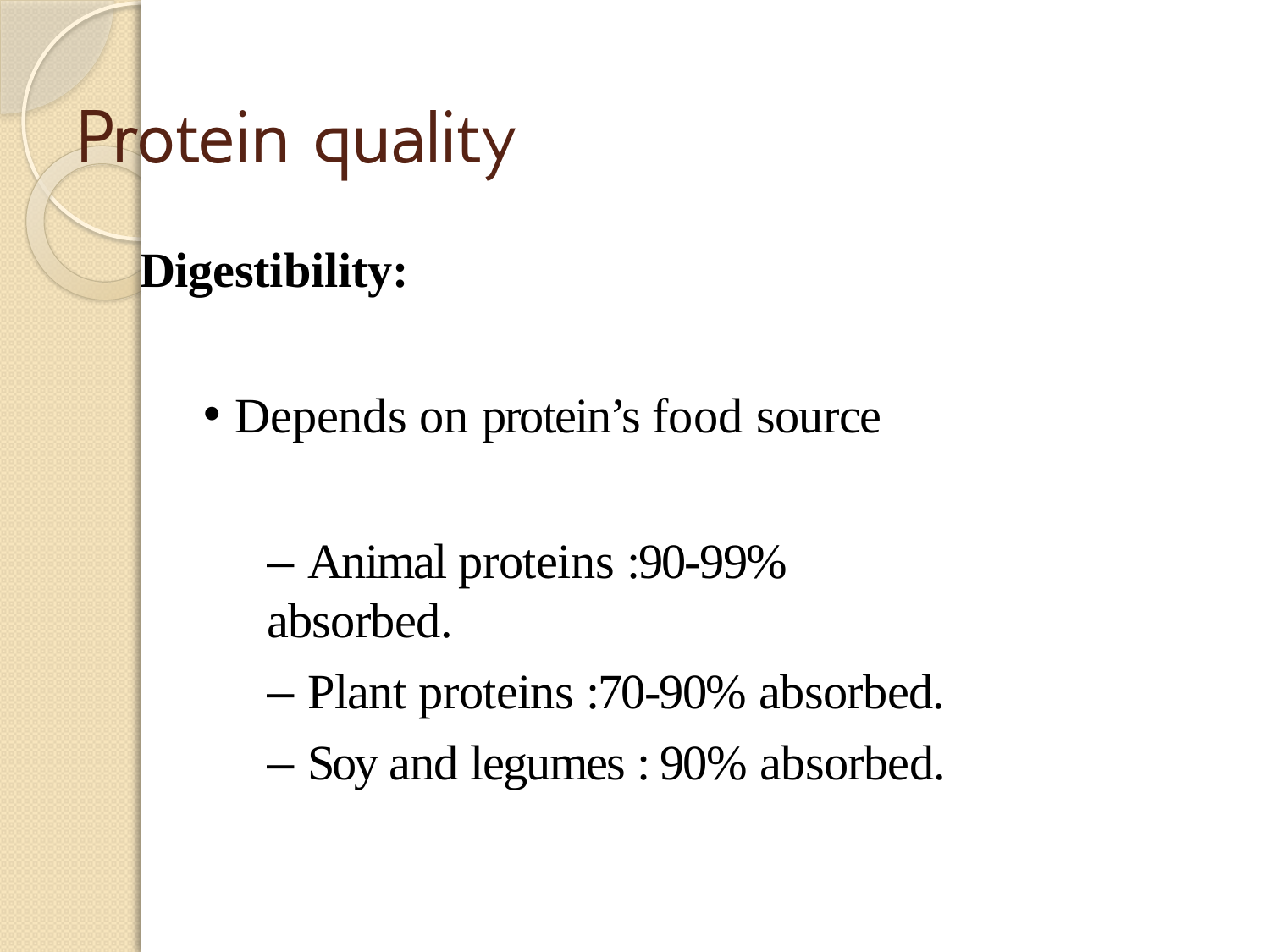

# Protein quality
Digestibility:

Depends on protein’s food source

– Animal proteins :90-99% absorbed.
– Plant proteins :70-90% absorbed.
– Soy and legumes : 90% absorbed.